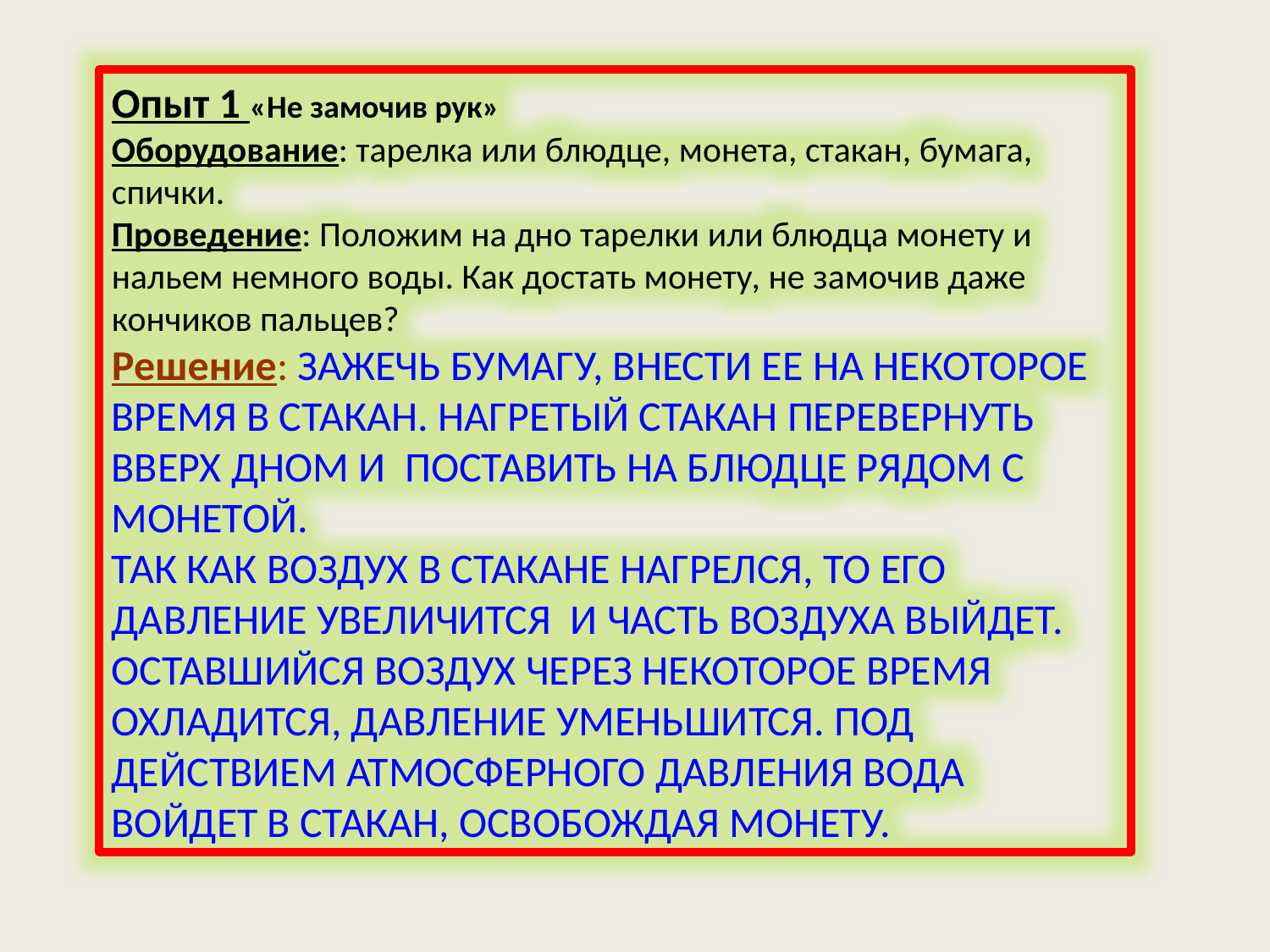

Опыт 1 «Не замочив рук»
Оборудование: тарелка или блюдце, монета, стакан, бумага, спички.
Проведение: Положим на дно тарелки или блюдца монету и нальем немного воды. Как достать монету, не замочив даже кончиков пальцев?
Решение: ЗАЖЕЧЬ БУМАГУ, ВНЕСТИ ЕЕ НА НЕКОТОРОЕ ВРЕМЯ В СТАКАН. НАГРЕТЫЙ СТАКАН ПЕРЕВЕРНУТЬ ВВЕРХ ДНОМ И  ПОСТАВИТЬ НА БЛЮДЦЕ РЯДОМ С МОНЕТОЙ.
ТАК КАК ВОЗДУХ В СТАКАНЕ НАГРЕЛСЯ, ТО ЕГО ДАВЛЕНИЕ УВЕЛИЧИТСЯ  И ЧАСТЬ ВОЗДУХА ВЫЙДЕТ. ОСТАВШИЙСЯ ВОЗДУХ ЧЕРЕЗ НЕКОТОРОЕ ВРЕМЯ ОХЛАДИТСЯ, ДАВЛЕНИЕ УМЕНЬШИТСЯ. ПОД ДЕЙСТВИЕМ АТМОСФЕРНОГО ДАВЛЕНИЯ ВОДА ВОЙДЕТ В СТАКАН, ОСВОБОЖДАЯ МОНЕТУ.